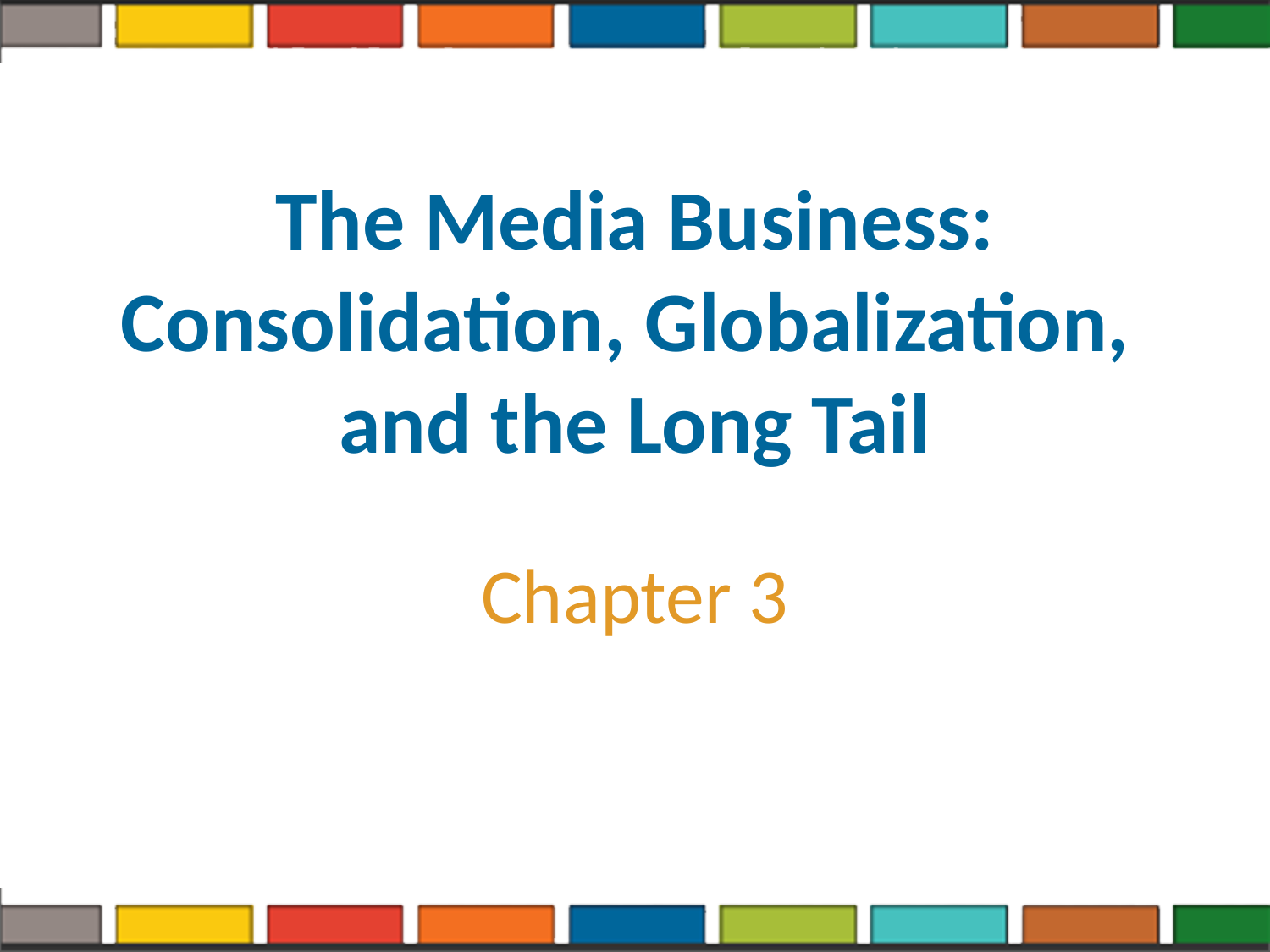

# The Media Business: Consolidation, Globalization, and the Long Tail
Chapter 3